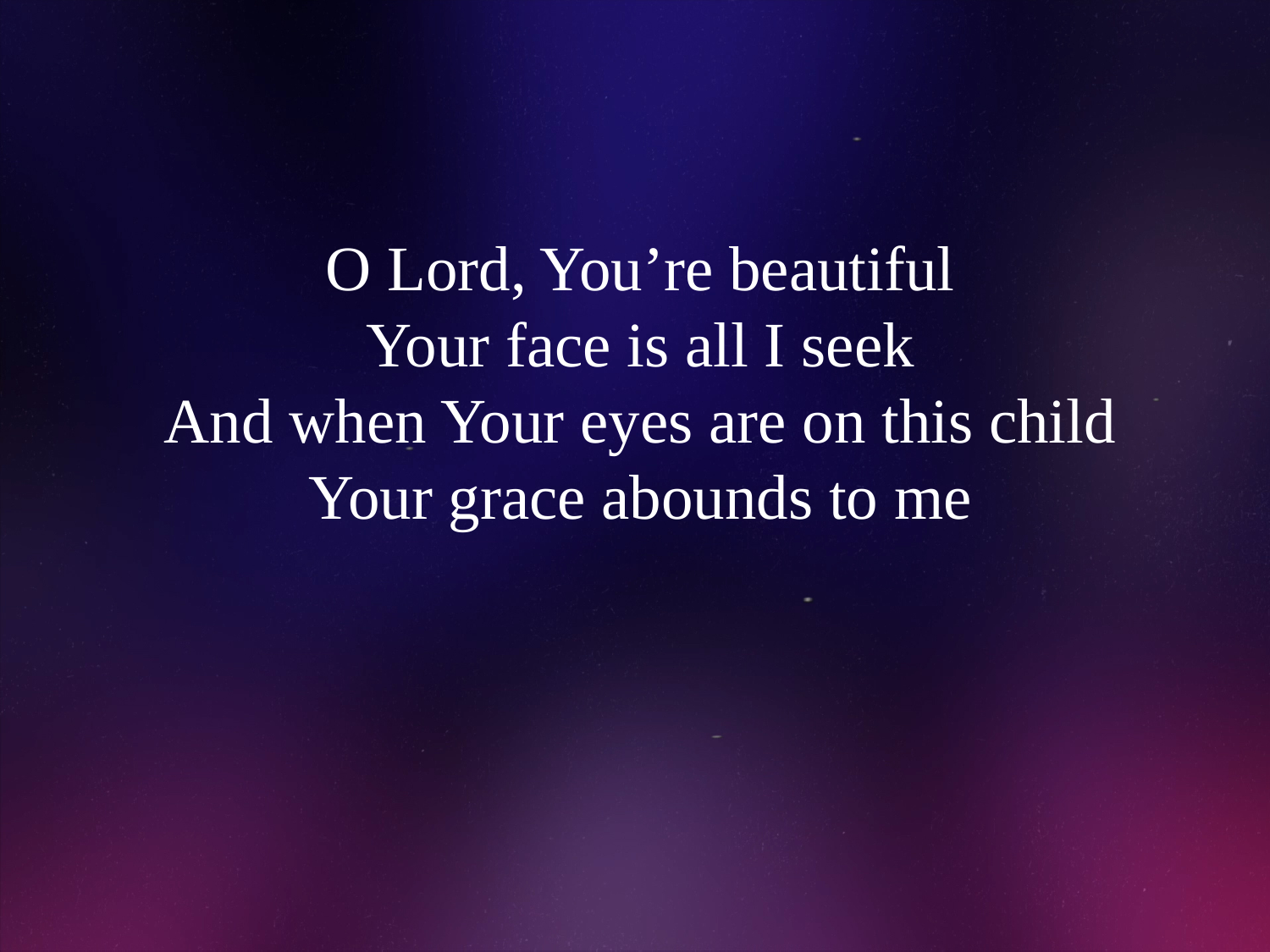

# O Lord, You’re beautiful Your face is all I seek And when Your eyes are on this child Your grace abounds to me